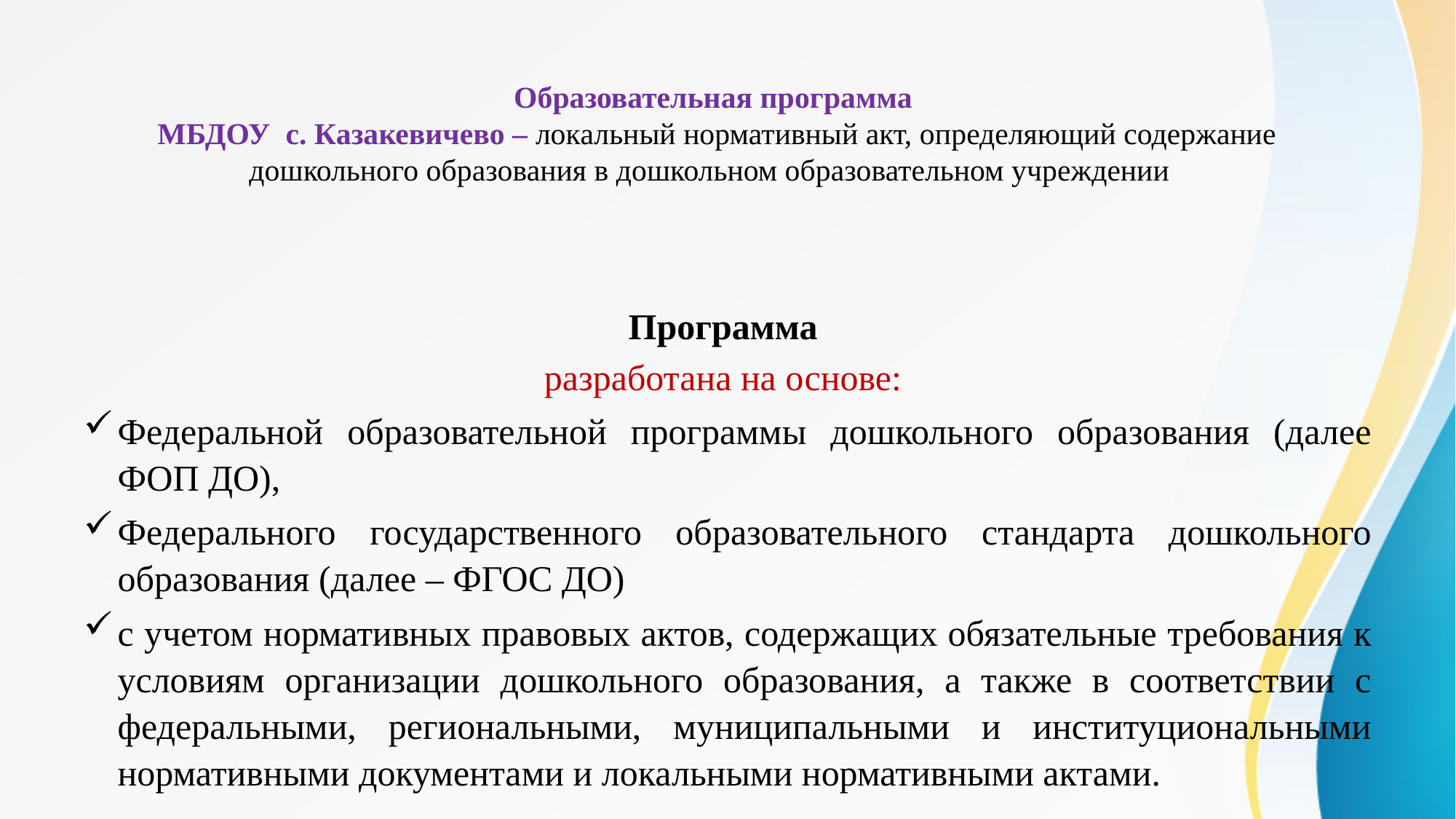

# Образовательная программа МБДОУ  с. Казакевичево – локальный нормативный акт, определяющий содержание дошкольного образования в дошкольном образовательном учреждении
Программа
разработана на основе:
Федеральной образовательной программы дошкольного образования (далее ФОП ДО),
Федерального государственного образовательного стандарта дошкольного образования (далее – ФГОС ДО)
с учетом нормативных правовых актов, содержащих обязательные требования к условиям организации дошкольного образования, а также в соответствии с федеральными, региональными, муниципальными и институциональными нормативными документами и локальными нормативными актами.